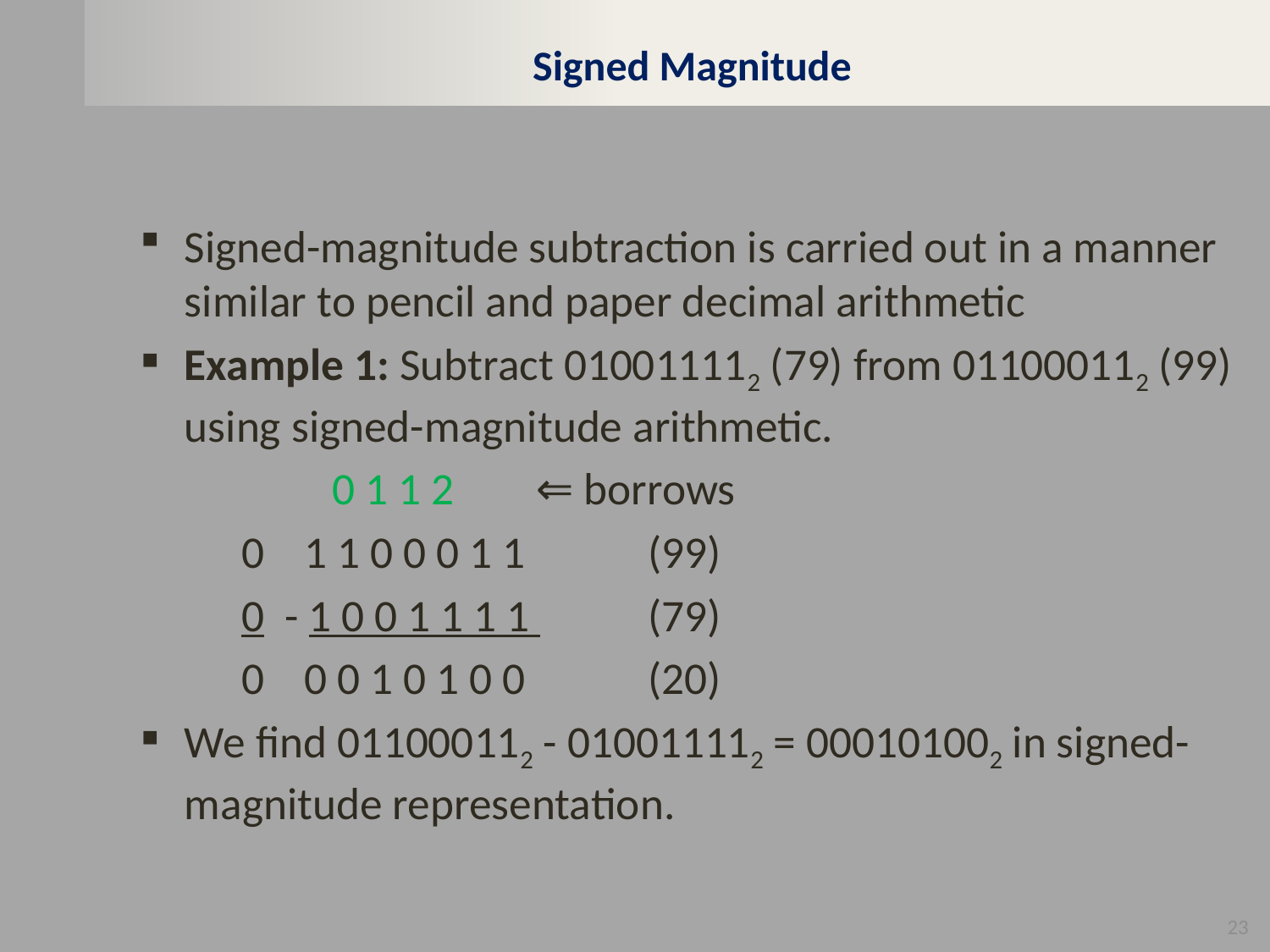

# Signed Magnitude
Signed-magnitude subtraction is carried out in a manner similar to pencil and paper decimal arithmetic
Example 1: Subtract 010011112 (79) from 011000112 (99) using signed-magnitude arithmetic.
	         0 1 1 2        ⇐ borrows
	0    1 1 0 0 0 1 1 		(99)
	0  - 1 0 0 1 1 1 1 		(79)
	0    0 0 1 0 1 0 0 		(20)
We find 011000112 - 010011112 = 000101002 in signed-magnitude representation.